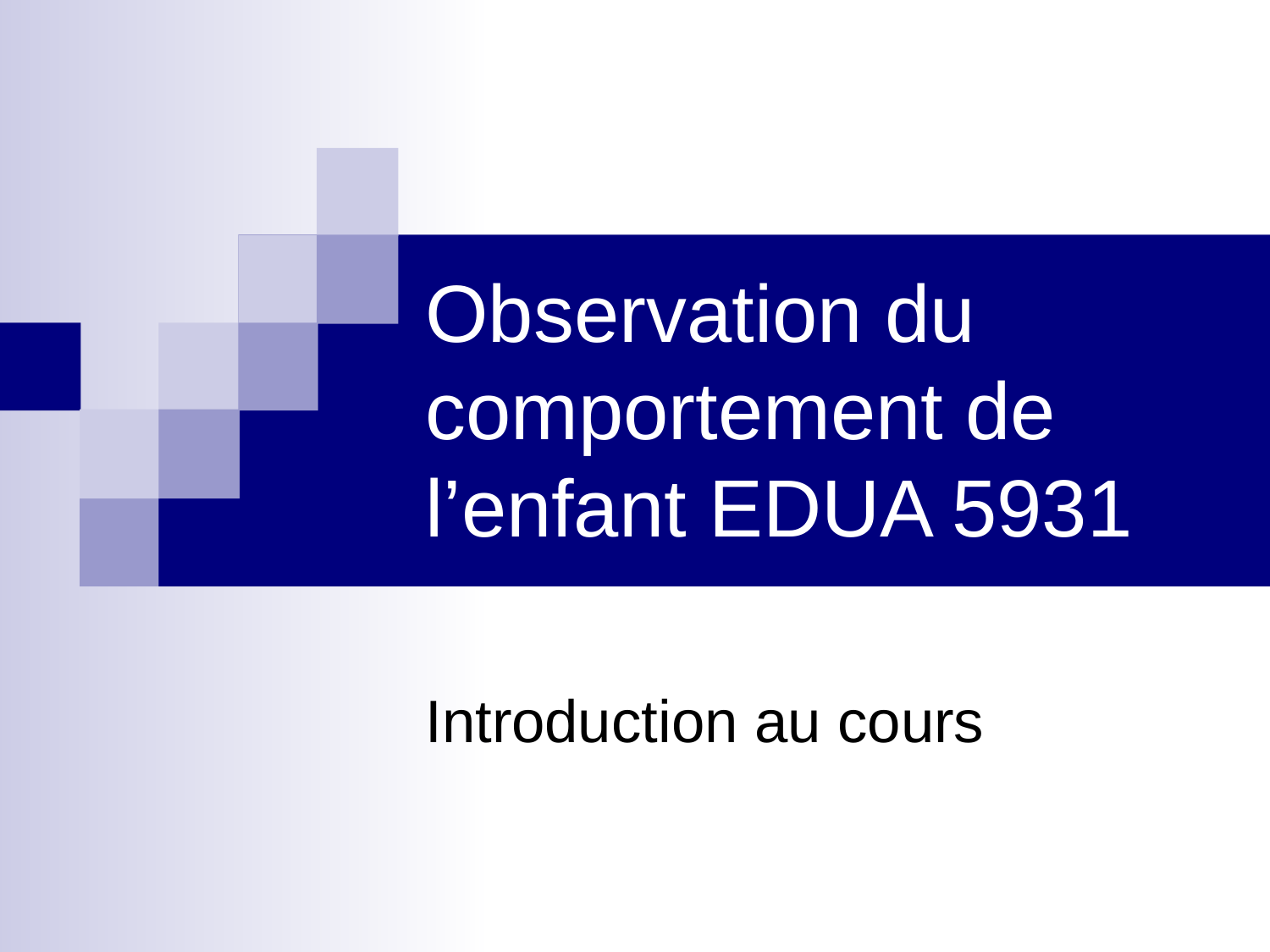

# Observation du comportement de l’enfant EDUA 5931

Introduction au cours